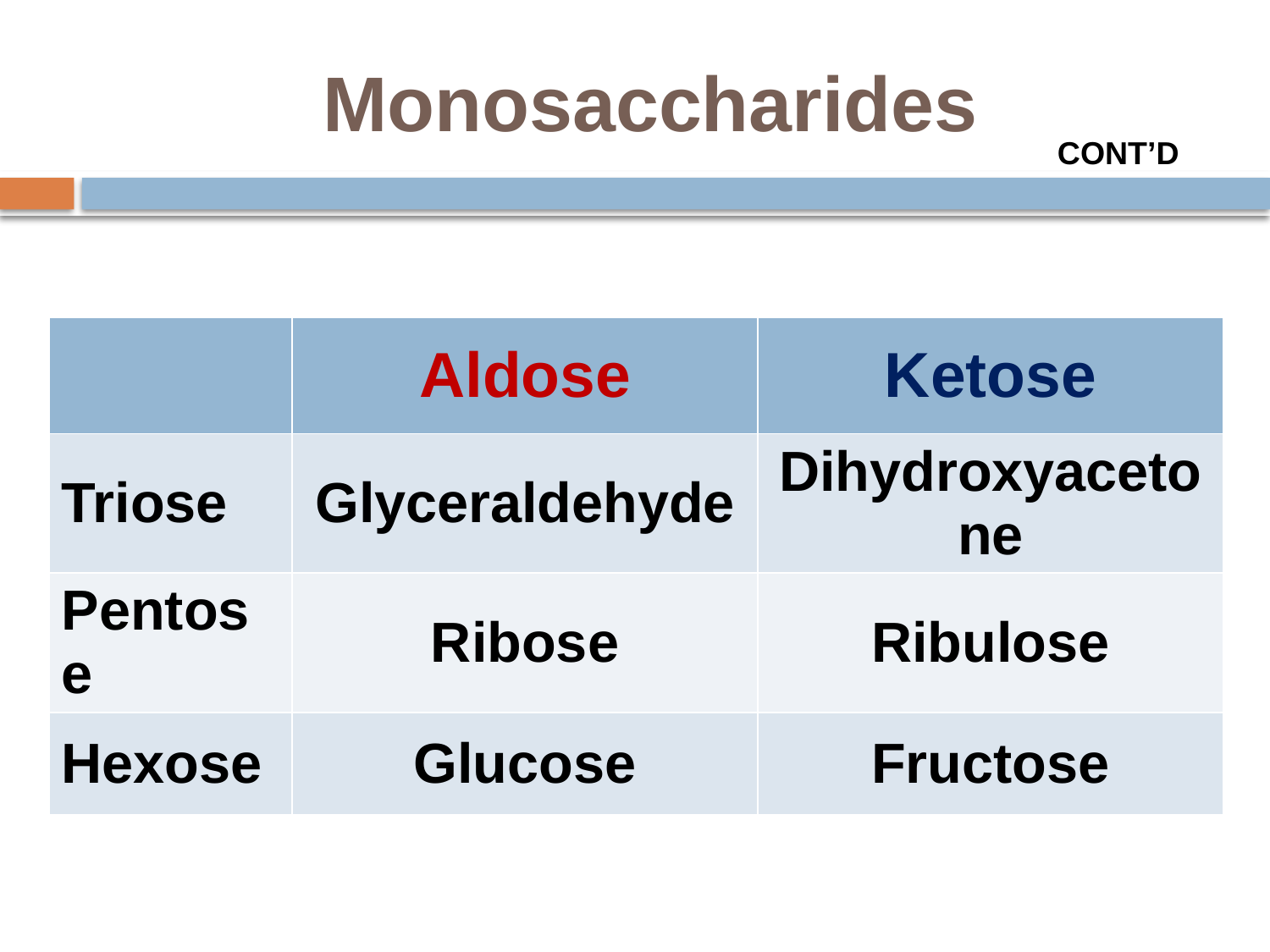

# Monosaccharides
CONT’D
|  | Aldose | Ketose |
| --- | --- | --- |
| Triose | Glyceraldehyde | Dihydroxyacetone |
| Pentose | Ribose | Ribulose |
| Hexose | Glucose | Fructose |